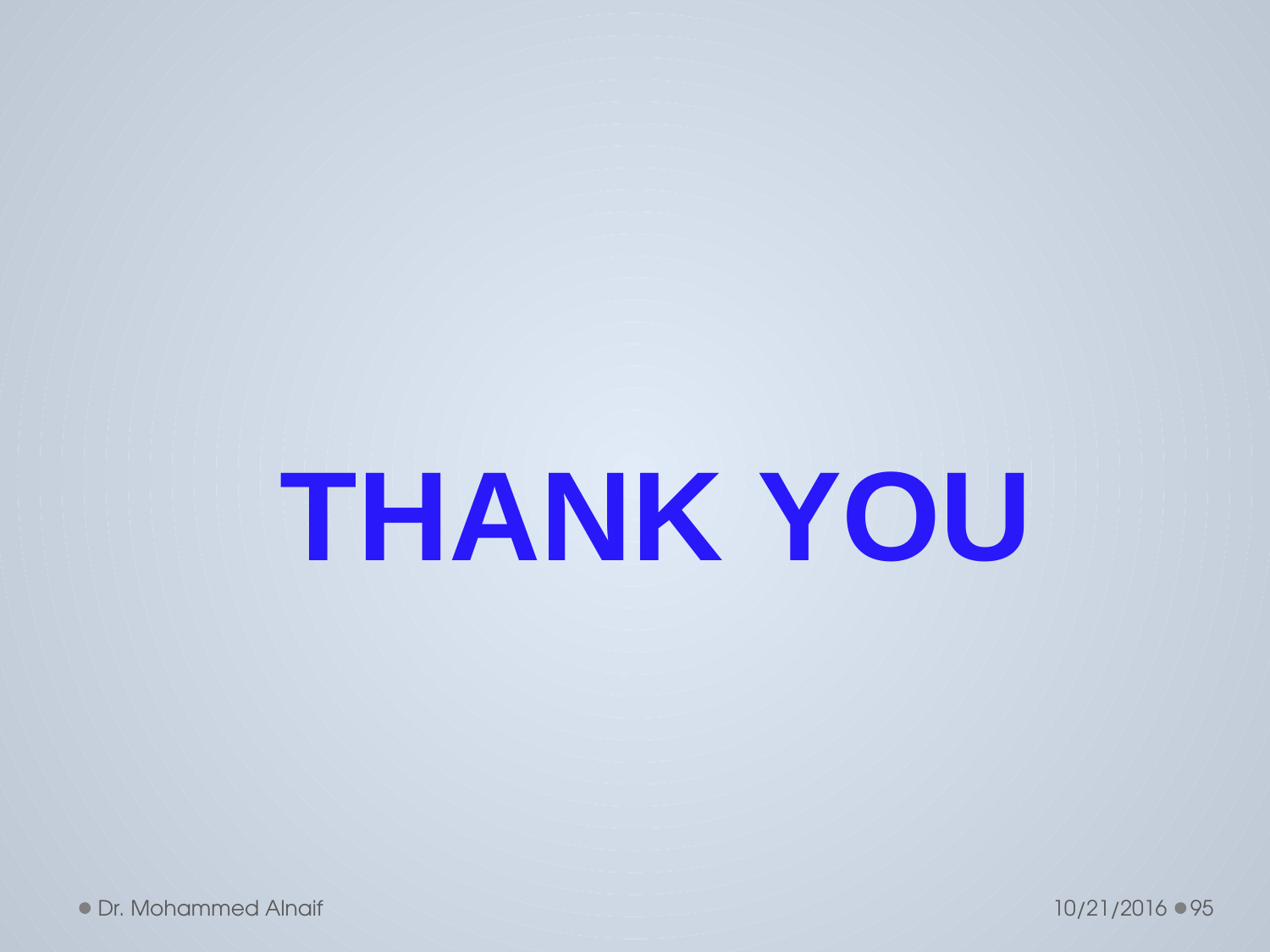

# THANK YOU
Dr. Mohammed Alnaif
10/21/2016
95